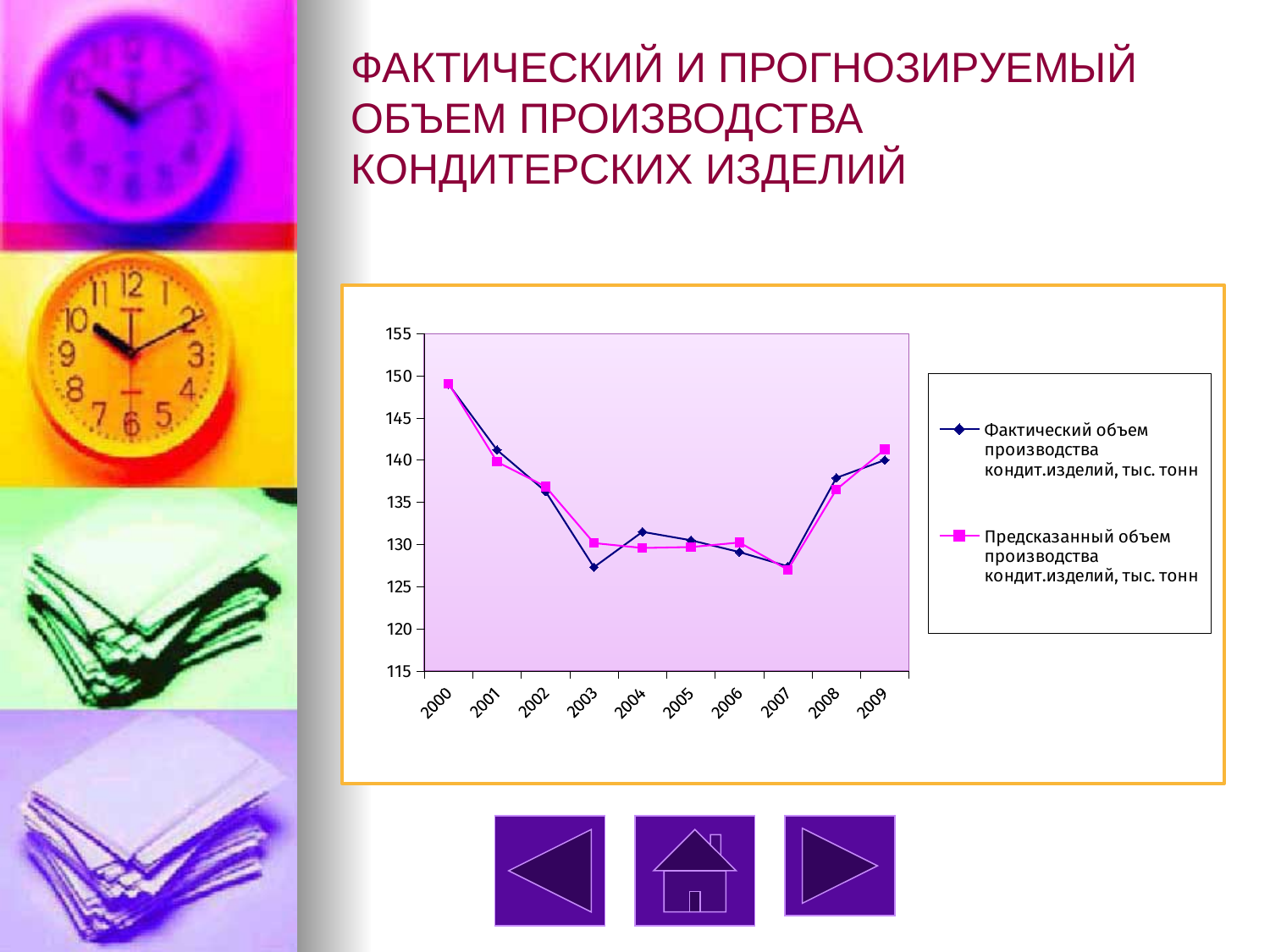

# ФАКТИЧЕСКИЙ И ПРОГНОЗИРУЕМЫЙ ОБЪЕМ ПРОИЗВОДСТВА КОНДИТЕРСКИХ ИЗДЕЛИЙ

### Chart

| Category |  |  |
|---|---|---|
| 2000 | 149.0 | 149.08624381129337 |
| 2001 | 141.2 | 139.7947056187186 |
| 2002 | 136.3 | 136.87323710966035 |
| 2003 | 127.3 | 130.1604095840703 |
| 2004 | 131.5 | 129.58696822561788 |
| 2005 | 130.5 | 129.69335366200136 |
| 2006 | 129.1 | 130.22807967259854 |
| 2007 | 127.4 | 127.00105304561569 |
| 2008 | 137.9 | 136.5079622950587 |
| 2009 | 140.0 | 141.26798697536574 |